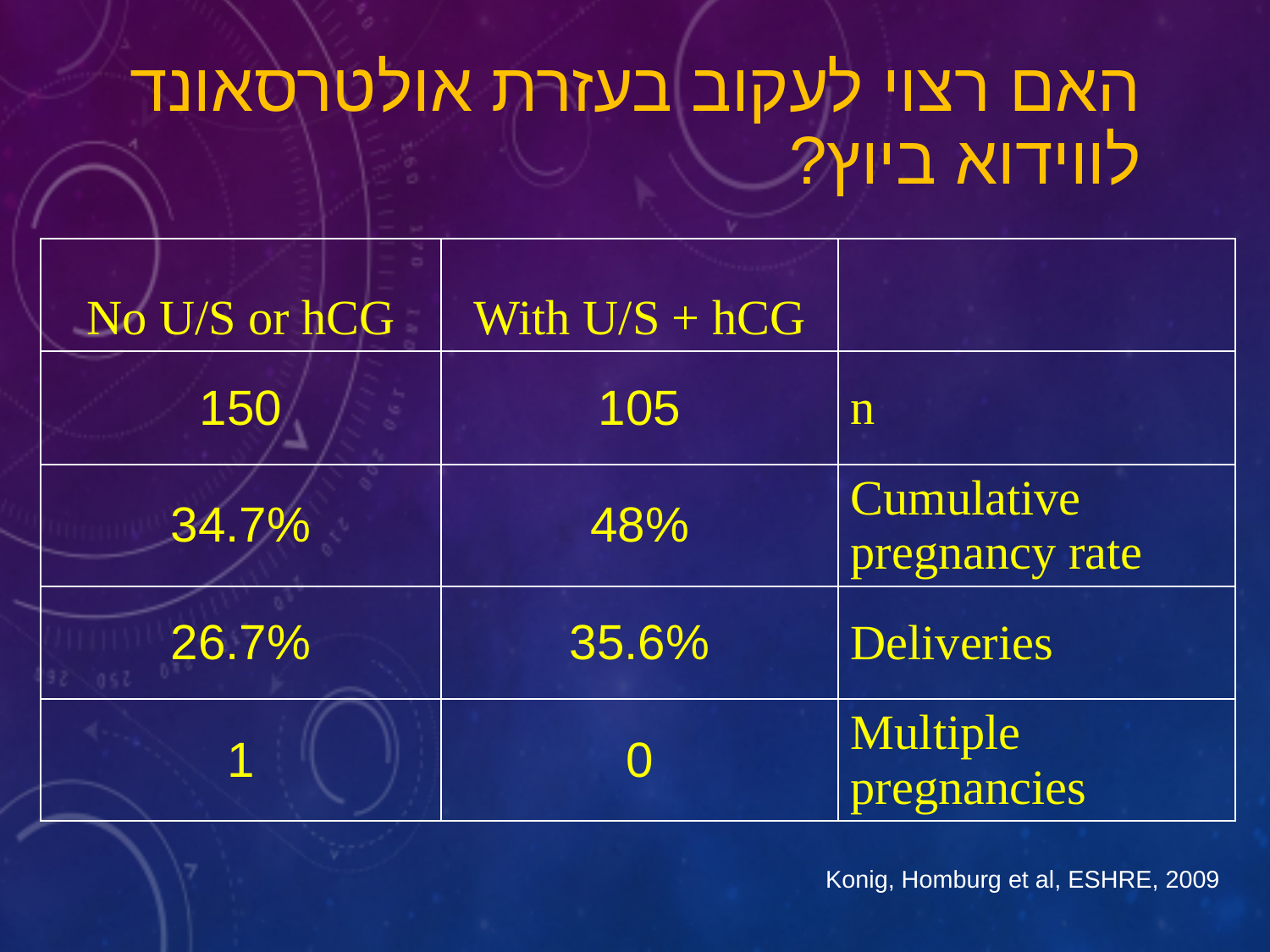

האם רצוי לעקוב בעזרת אולטרסאונד לווידוא ביוץ?
| No U/S or hCG | With U/S + hCG |  |
| --- | --- | --- |
| 150 | 105 | n |
| 34.7% | 48% | Cumulative pregnancy rate |
| 26.7% | 35.6% | Deliveries |
| 1 | 0 | Multiple pregnancies |
Konig, Homburg et al, ESHRE, 2009